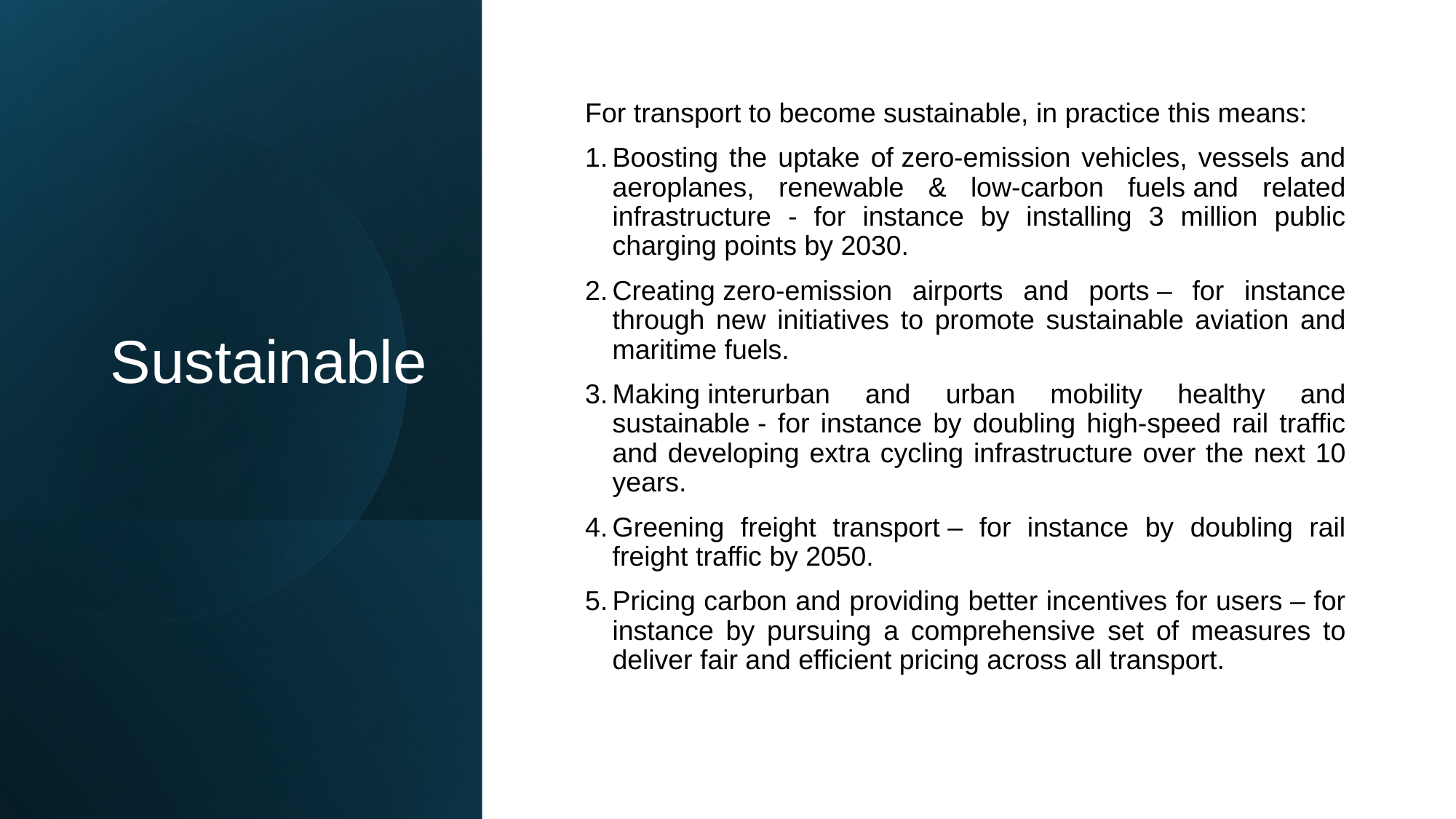

# Sustainable
For transport to become sustainable, in practice this means:
Boosting the uptake of zero-emission vehicles, vessels and aeroplanes, renewable & low-carbon fuels and related infrastructure - for instance by installing 3 million public charging points by 2030.
Creating zero-emission airports and ports – for instance through new initiatives to promote sustainable aviation and maritime fuels.
Making interurban and urban mobility healthy and sustainable - for instance by doubling high-speed rail traffic and developing extra cycling infrastructure over the next 10 years.
Greening freight transport – for instance by doubling rail freight traffic by 2050.
Pricing carbon and providing better incentives for users – for instance by pursuing a comprehensive set of measures to deliver fair and efficient pricing across all transport.